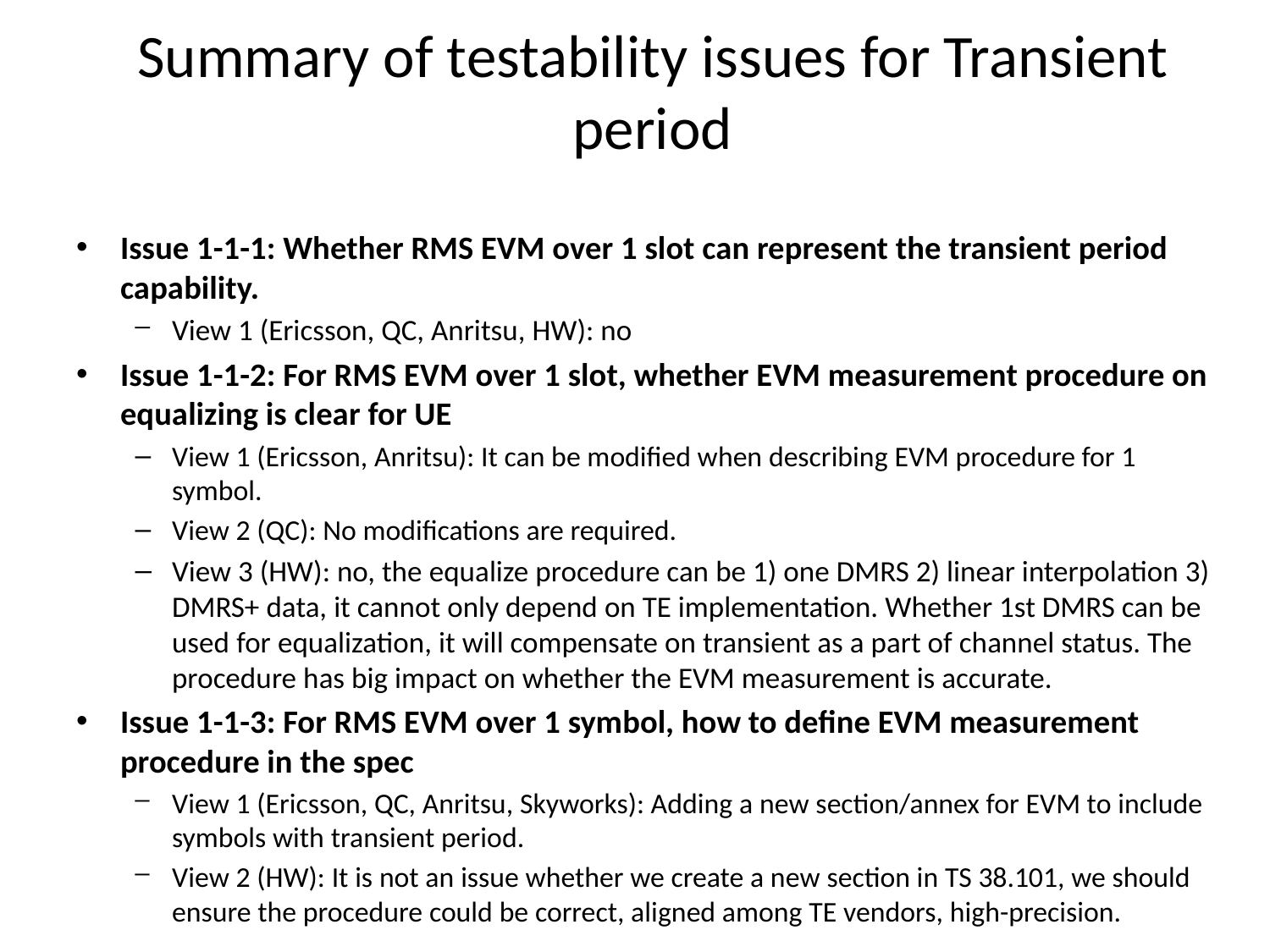

# Summary of testability issues for Transient period
Issue 1-1-1: Whether RMS EVM over 1 slot can represent the transient period capability.
View 1 (Ericsson, QC, Anritsu, HW): no
Issue 1-1-2: For RMS EVM over 1 slot, whether EVM measurement procedure on equalizing is clear for UE
View 1 (Ericsson, Anritsu): It can be modified when describing EVM procedure for 1 symbol.
View 2 (QC): No modifications are required.
View 3 (HW): no, the equalize procedure can be 1) one DMRS 2) linear interpolation 3) DMRS+ data, it cannot only depend on TE implementation. Whether 1st DMRS can be used for equalization, it will compensate on transient as a part of channel status. The procedure has big impact on whether the EVM measurement is accurate.
Issue 1-1-3: For RMS EVM over 1 symbol, how to define EVM measurement procedure in the spec
View 1 (Ericsson, QC, Anritsu, Skyworks): Adding a new section/annex for EVM to include symbols with transient period.
View 2 (HW): It is not an issue whether we create a new section in TS 38.101, we should ensure the procedure could be correct, aligned among TE vendors, high-precision.